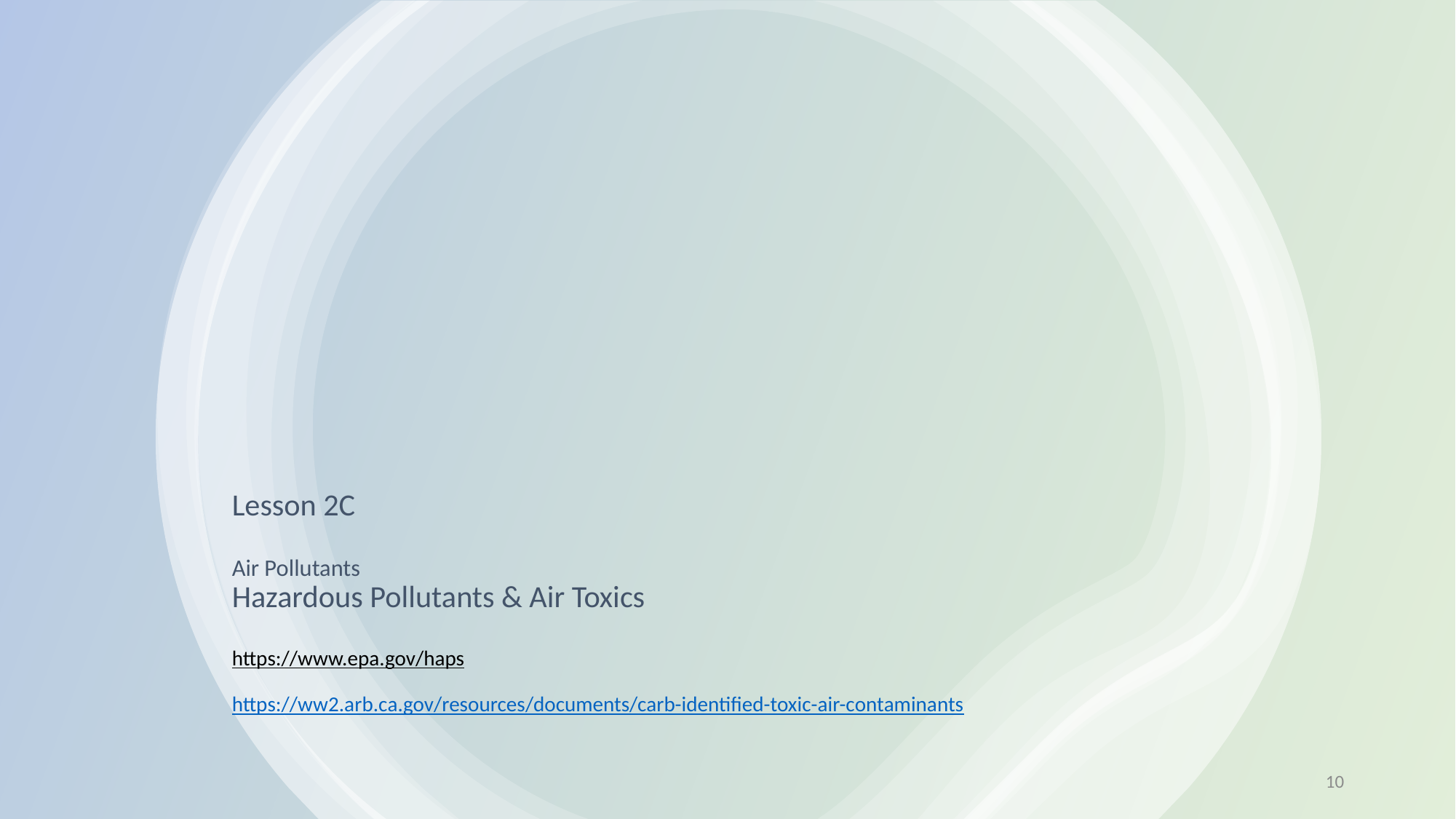

# Lesson 2C Air Pollutants Hazardous Pollutants & Air Toxics https://www.epa.gov/haps https://ww2.arb.ca.gov/resources/documents/carb-identified-toxic-air-contaminants
10